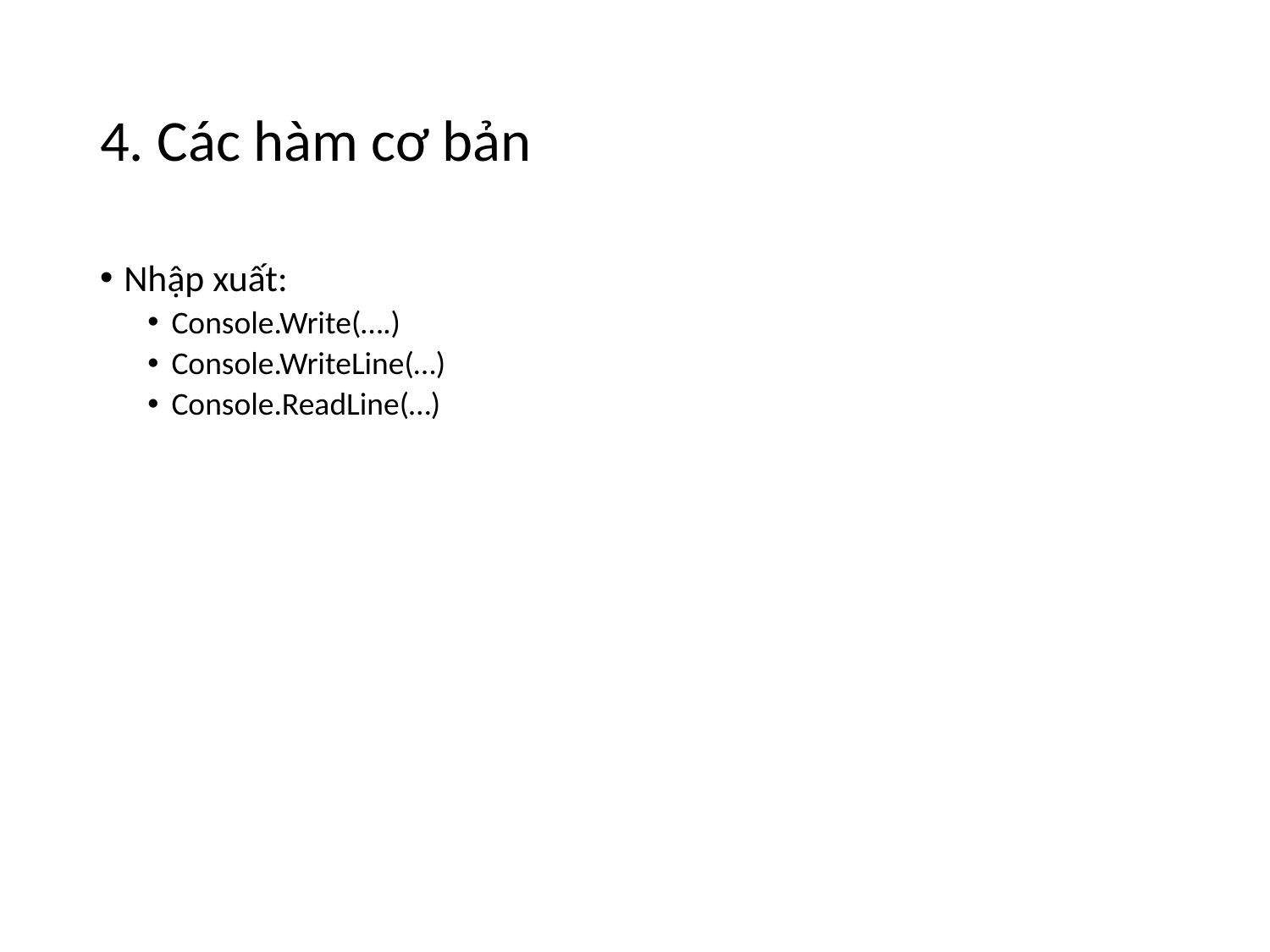

# 4. Các hàm cơ bản
Nhập xuất:
Console.Write(….)
Console.WriteLine(…)
Console.ReadLine(…)